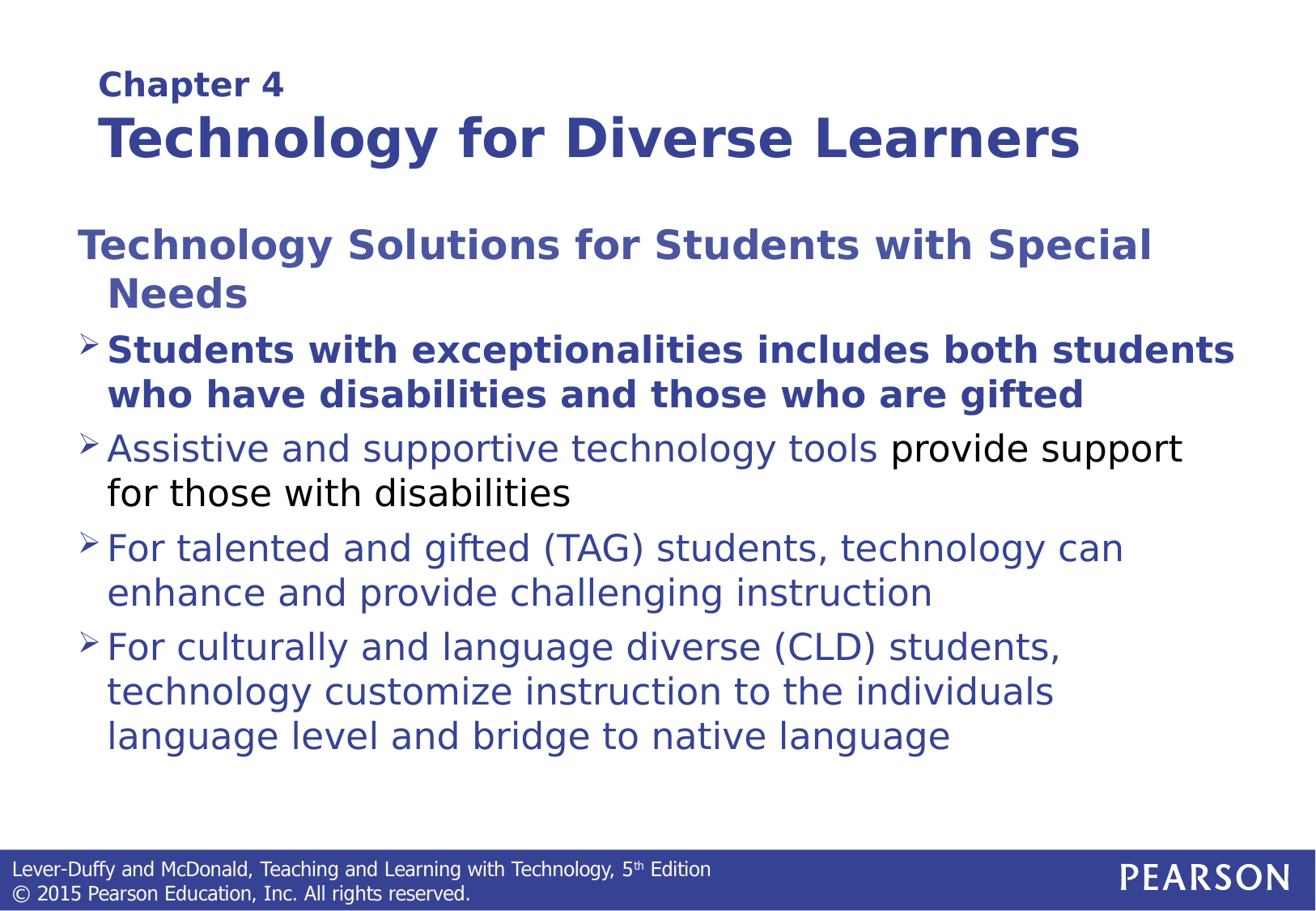

Chapter 4
Technology for Diverse Learners
Technology Solutions for Students with Special Needs
Students with exceptionalities includes both students who have disabilities and those who are gifted
Assistive and supportive technology tools provide support for those with disabilities
For talented and gifted (TAG) students, technology can enhance and provide challenging instruction
For culturally and language diverse (CLD) students, technology customize instruction to the individuals language level and bridge to native language